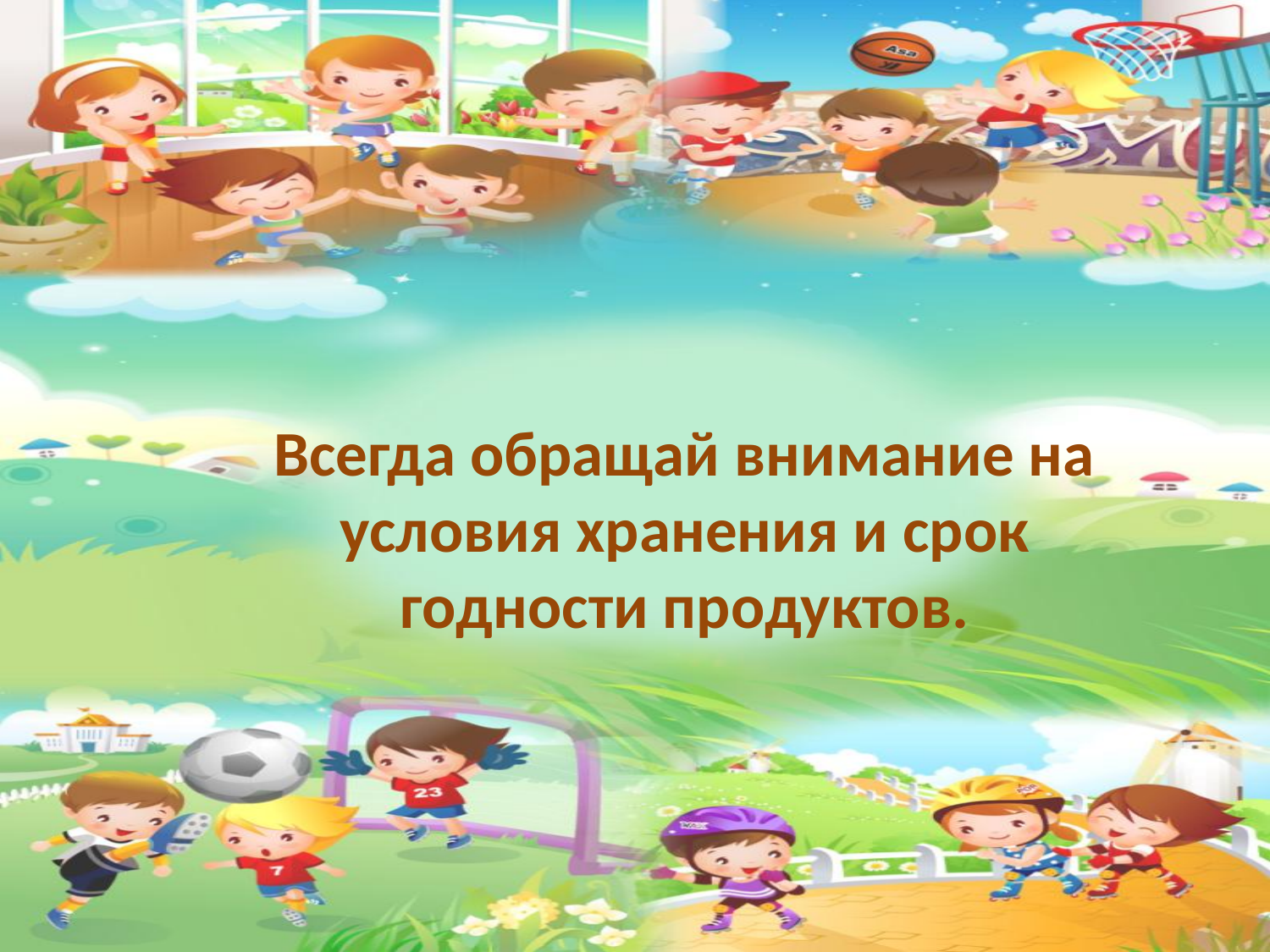

Всегда обращай внимание на условия хранения и срок годности продуктов.